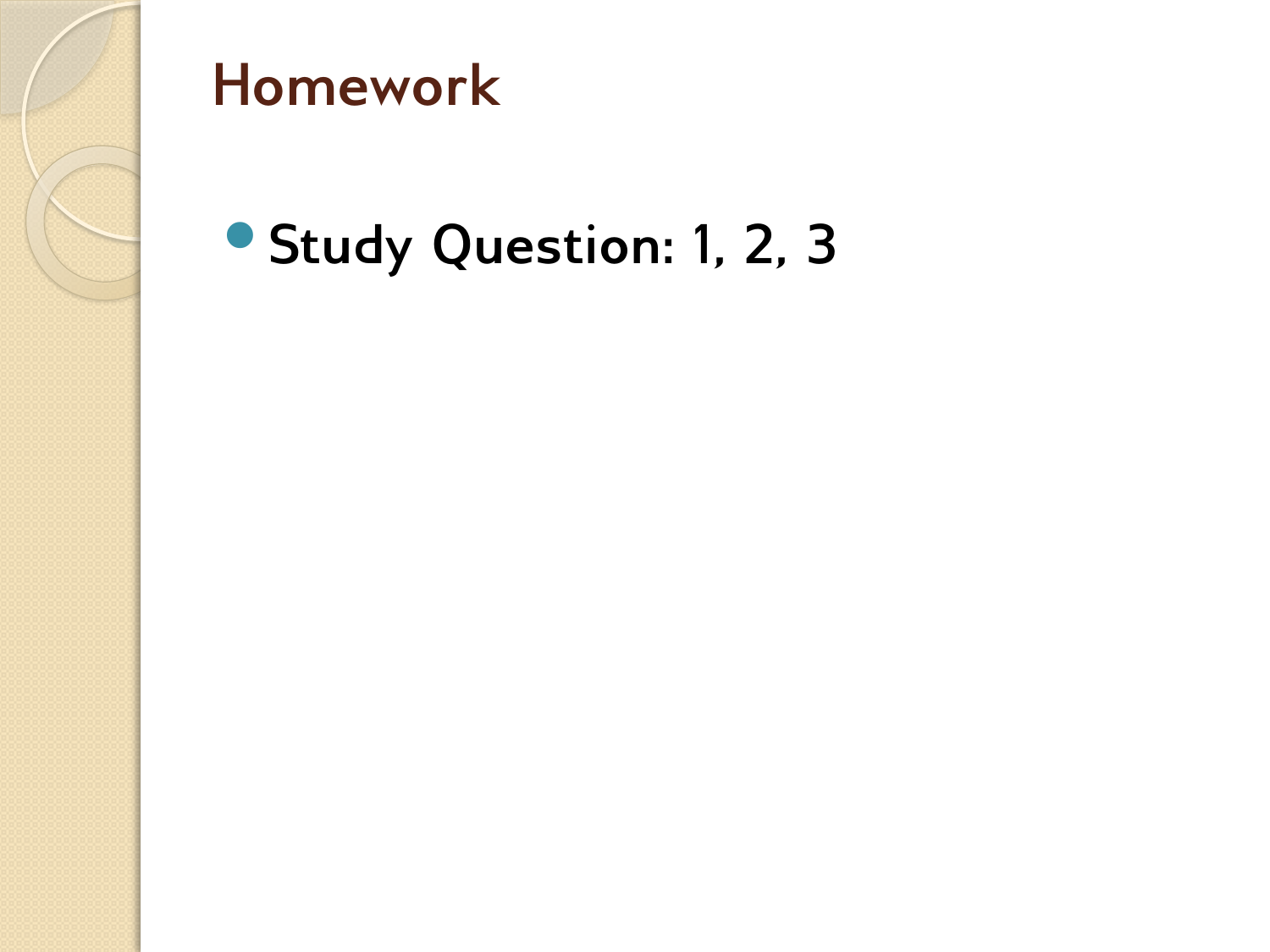

# Homework
Study Question: 1, 2, 3